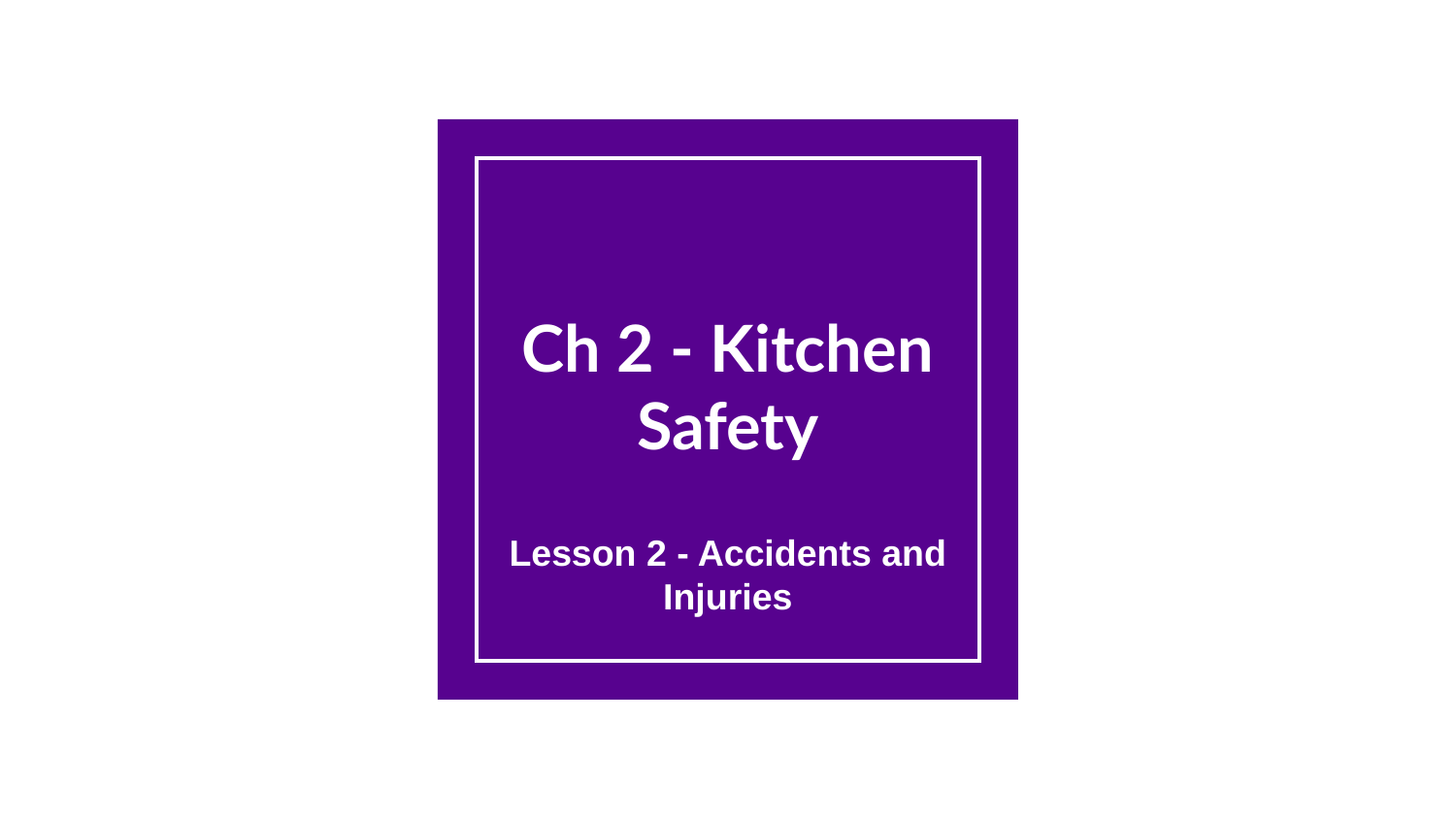

# Ch 2 - Kitchen Safety
Lesson 2 - Accidents and Injuries